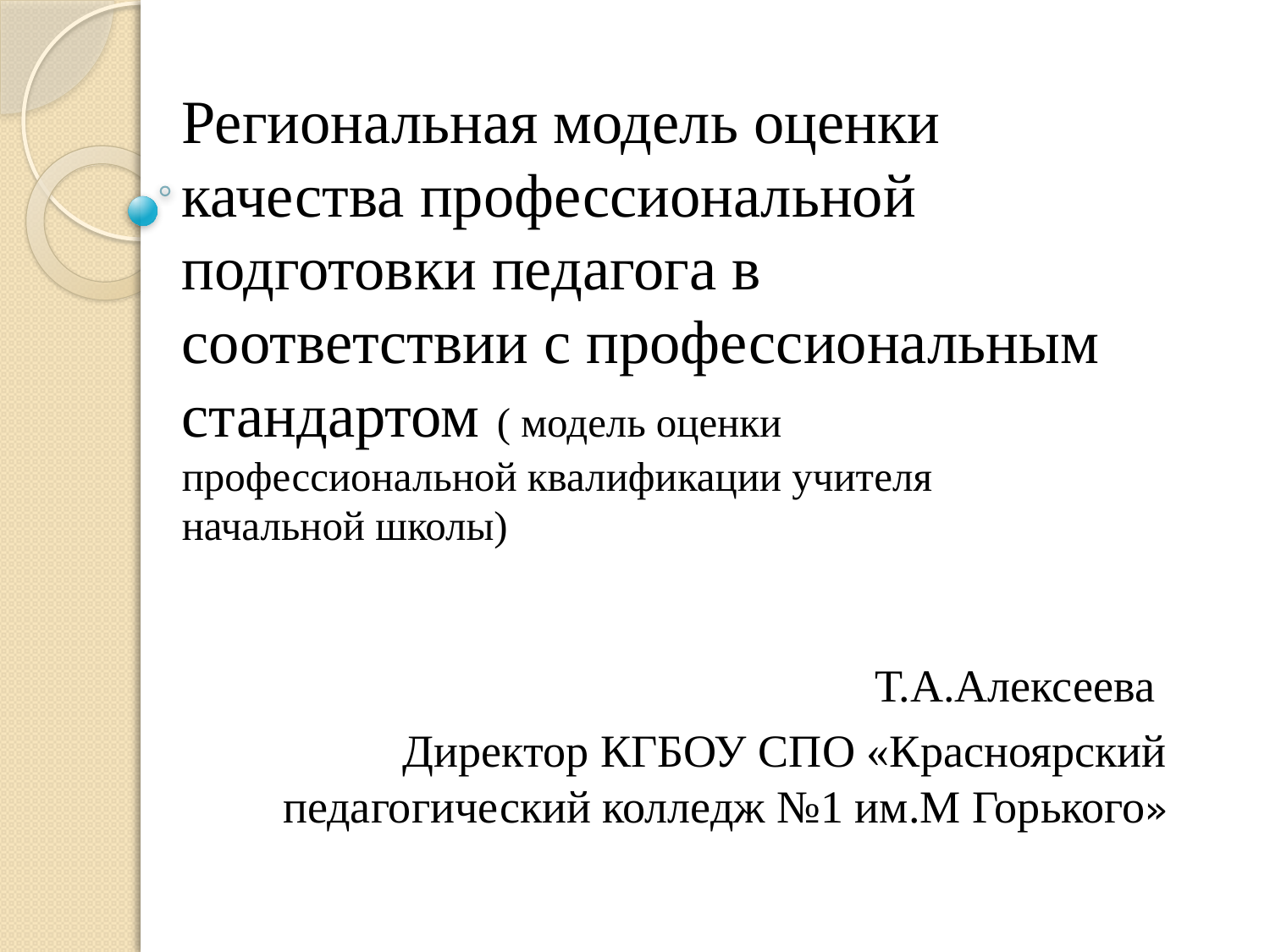

# Региональная модель оценки качества профессиональной подготовки педагога в соответствии с профессиональным стандартом ( модель оценки профессиональной квалификации учителя начальной школы)
Т.А.Алексеева
Директор КГБОУ СПО «Красноярский педагогический колледж №1 им.М Горького»